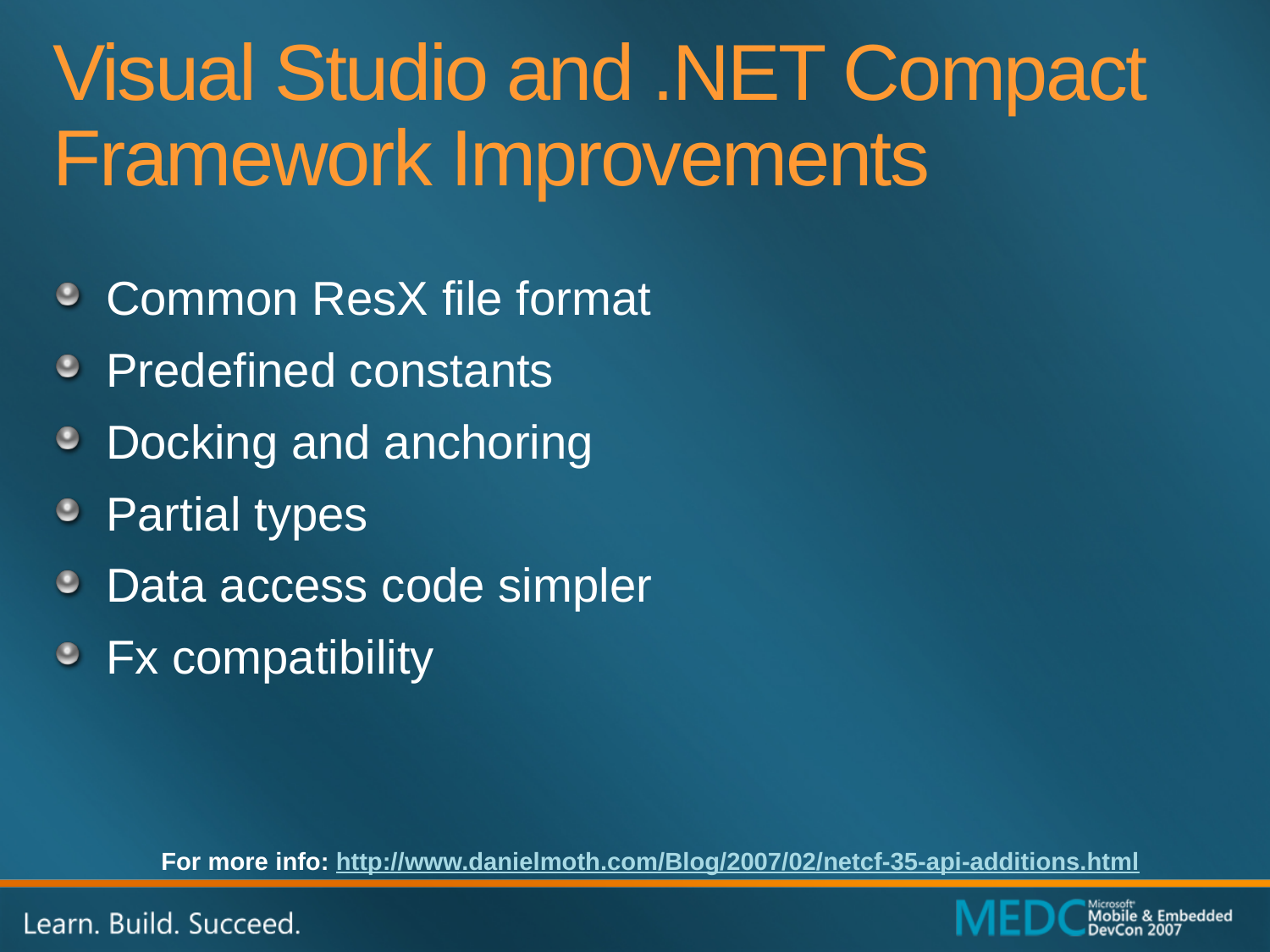

# Visual Studio and .NET Compact Framework Improvements

Common ResX file format
Predefined constants
Docking and anchoring
Partial types
Data access code simpler
Fx compatibility
For more info: http://www.danielmoth.com/Blog/2007/02/netcf-35-api-additions.html